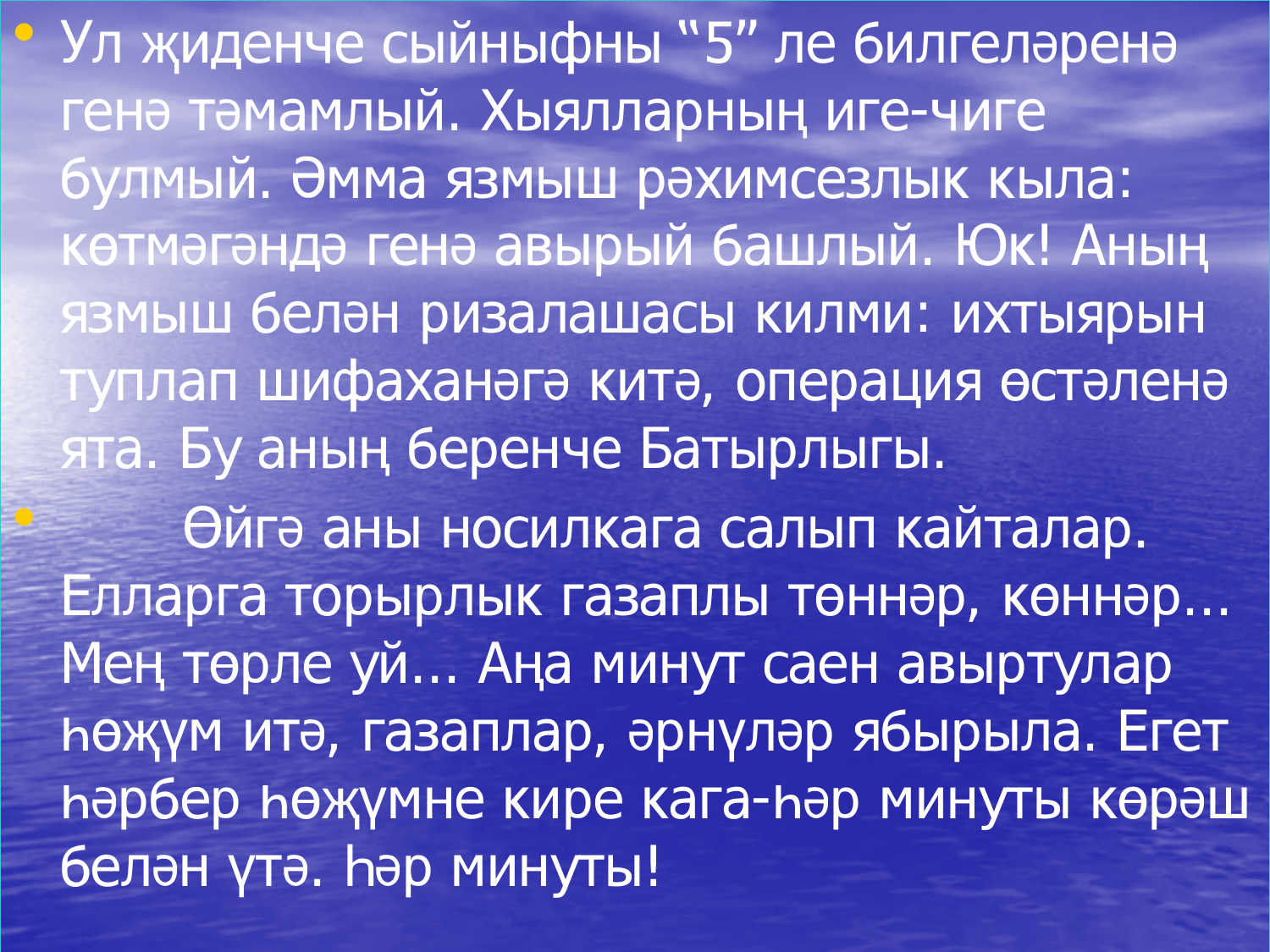

Ул җиденче сыйныфны “5” ле билгеләренә генә тәмамлый. Хыялларның иге-чиге булмый. Әмма язмыш рәхимсезлык кыла: көтмәгәндә генә авырый башлый. Юк! Аның язмыш белән ризалашасы килми: ихтыярын туплап шифаханәгә китә, операция өстәленә ята. Бу аның беренче Батырлыгы.
       Өйгә аны носилкага салып кайталар. Елларга торырлык газаплы төннәр, көннәр... Мең төрле уй... Аңа минут саен авыртулар һөҗүм итә, газаплар, әрнүләр ябырыла. Егет һәрбер һөҗүмне кире кага-һәр минуты көрәш белән үтә. Һәр минуты!